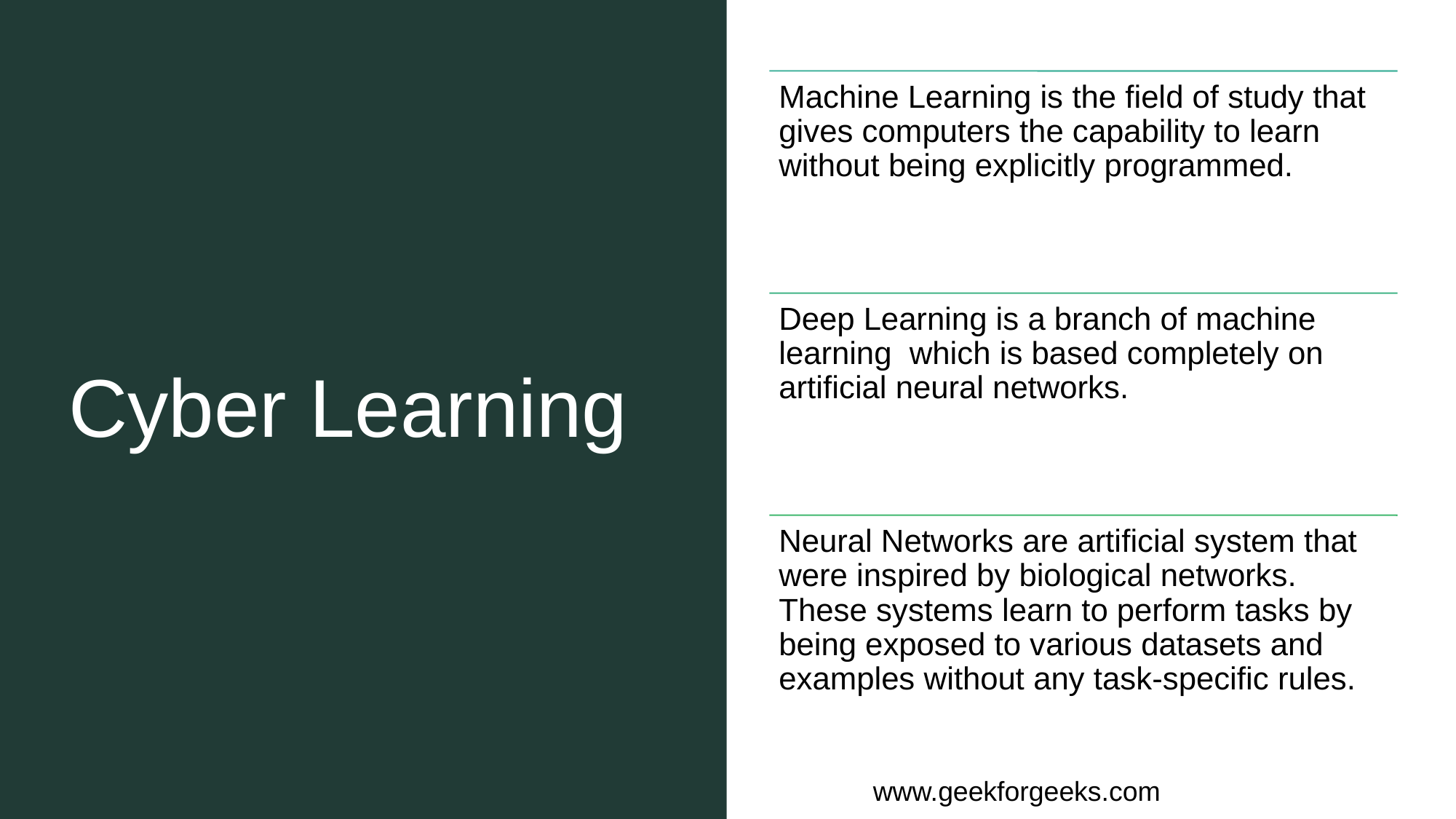

# Cyber Learning
Machine Learning is the field of study that gives computers the capability to learn without being explicitly programmed.
Deep Learning is a branch of machine learning  which is based completely on artificial neural networks.
Neural Networks are artificial system that were inspired by biological networks. These systems learn to perform tasks by being exposed to various datasets and examples without any task-specific rules.
www.geekforgeeks.com